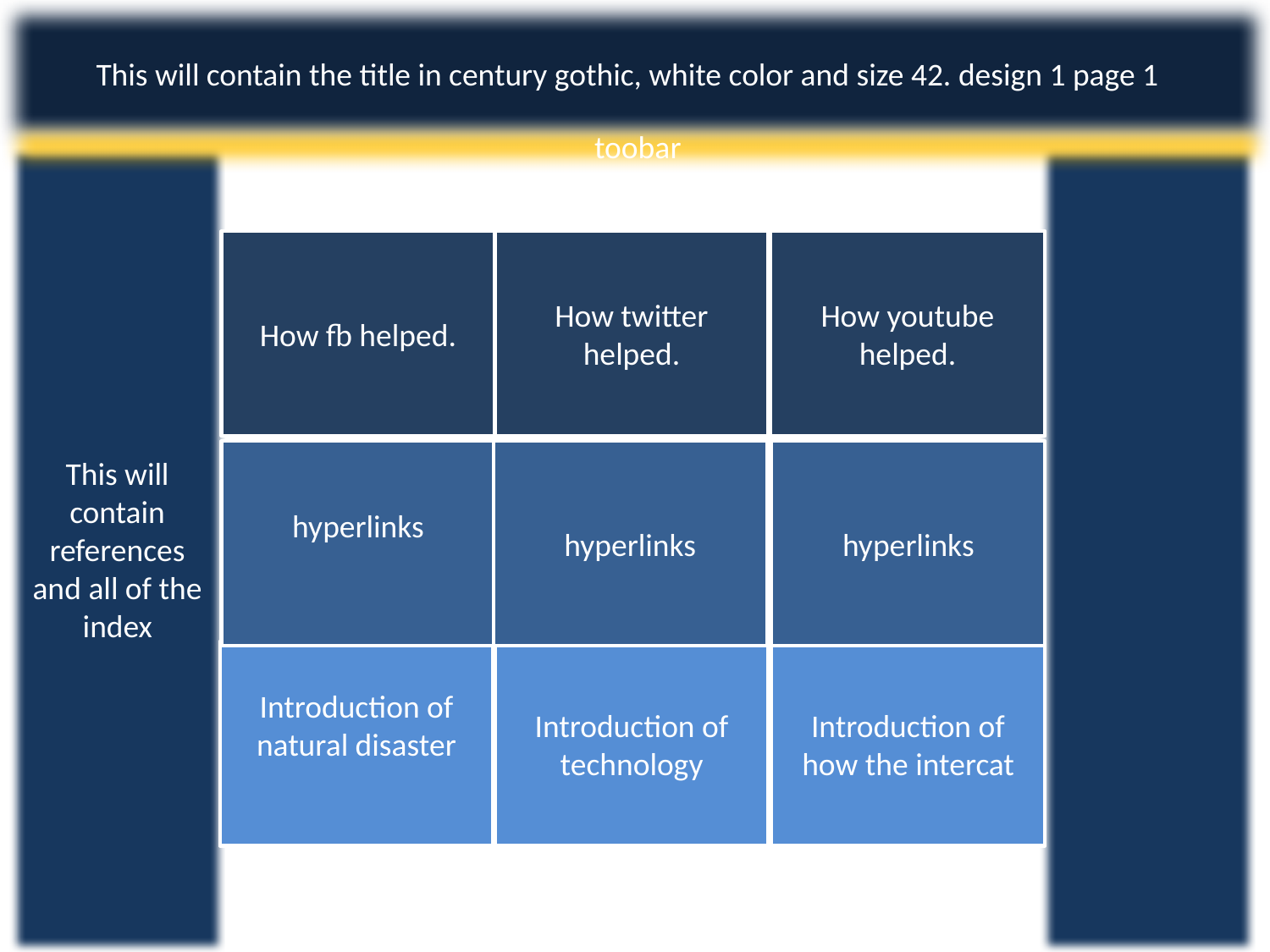

This will contain the title in century gothic, white color and size 42. design 1 page 1
toobar
This will contain references and all of the index

How fb helped.
How twitter helped.
How youtube helped.
#
hyperlinks

hyperlinks
hyperlinks

Introduction of natural disaster

Introduction of technology
Introduction of how the intercat